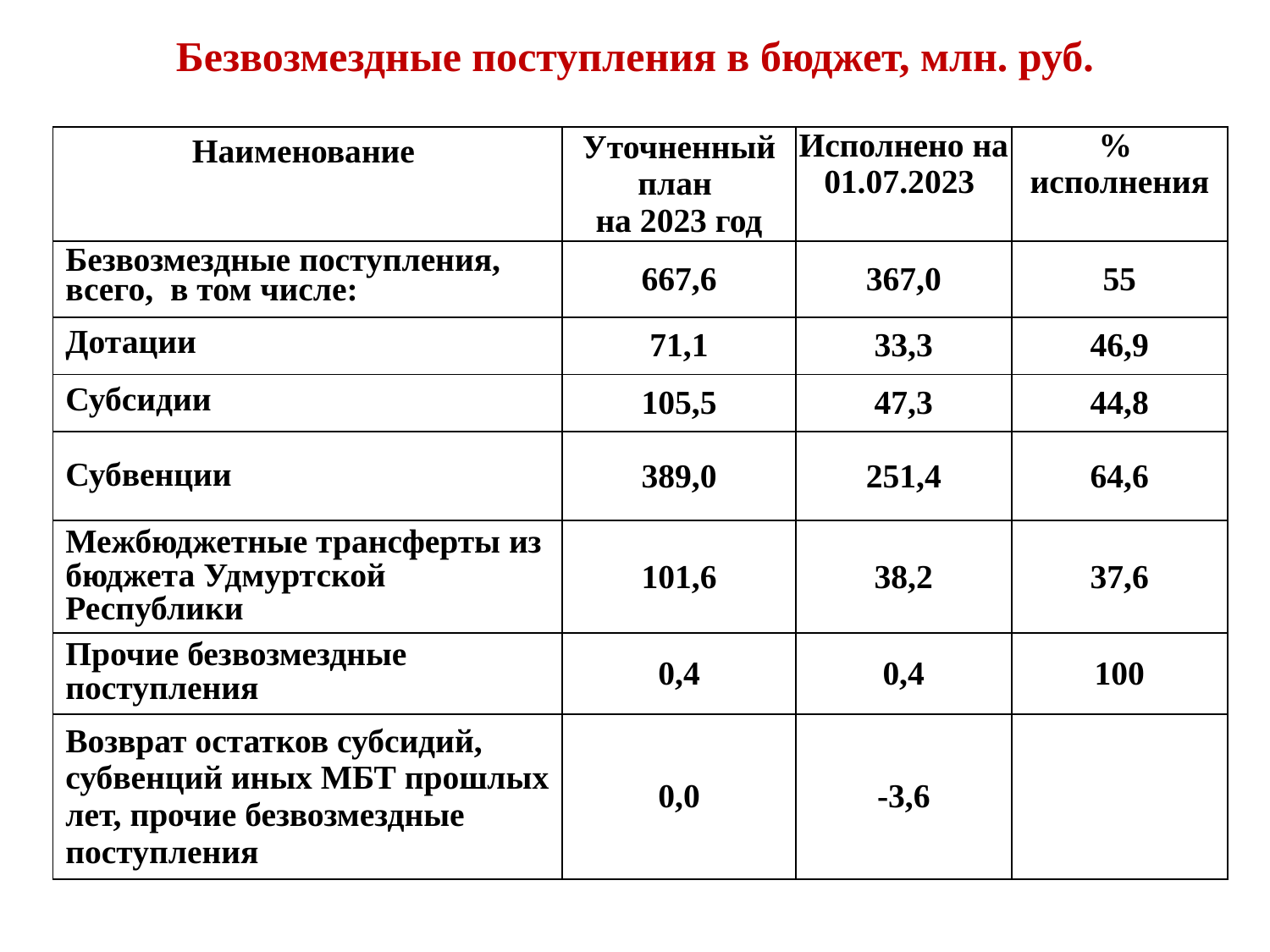

# Безвозмездные поступления в бюджет, млн. руб.
| Наименование | Уточненный план на 2023 год | Исполнено на 01.07.2023 | % исполнения |
| --- | --- | --- | --- |
| Безвозмездные поступления, всего, в том числе: | 667,6 | 367,0 | 55 |
| Дотации | 71,1 | 33,3 | 46,9 |
| Субсидии | 105,5 | 47,3 | 44,8 |
| Субвенции | 389,0 | 251,4 | 64,6 |
| Межбюджетные трансферты из бюджета Удмуртской Республики | 101,6 | 38,2 | 37,6 |
| Прочие безвозмездные поступления | 0,4 | 0,4 | 100 |
| Возврат остатков субсидий, субвенций иных МБТ прошлых лет, прочие безвозмездные поступления | 0,0 | -3,6 |  |